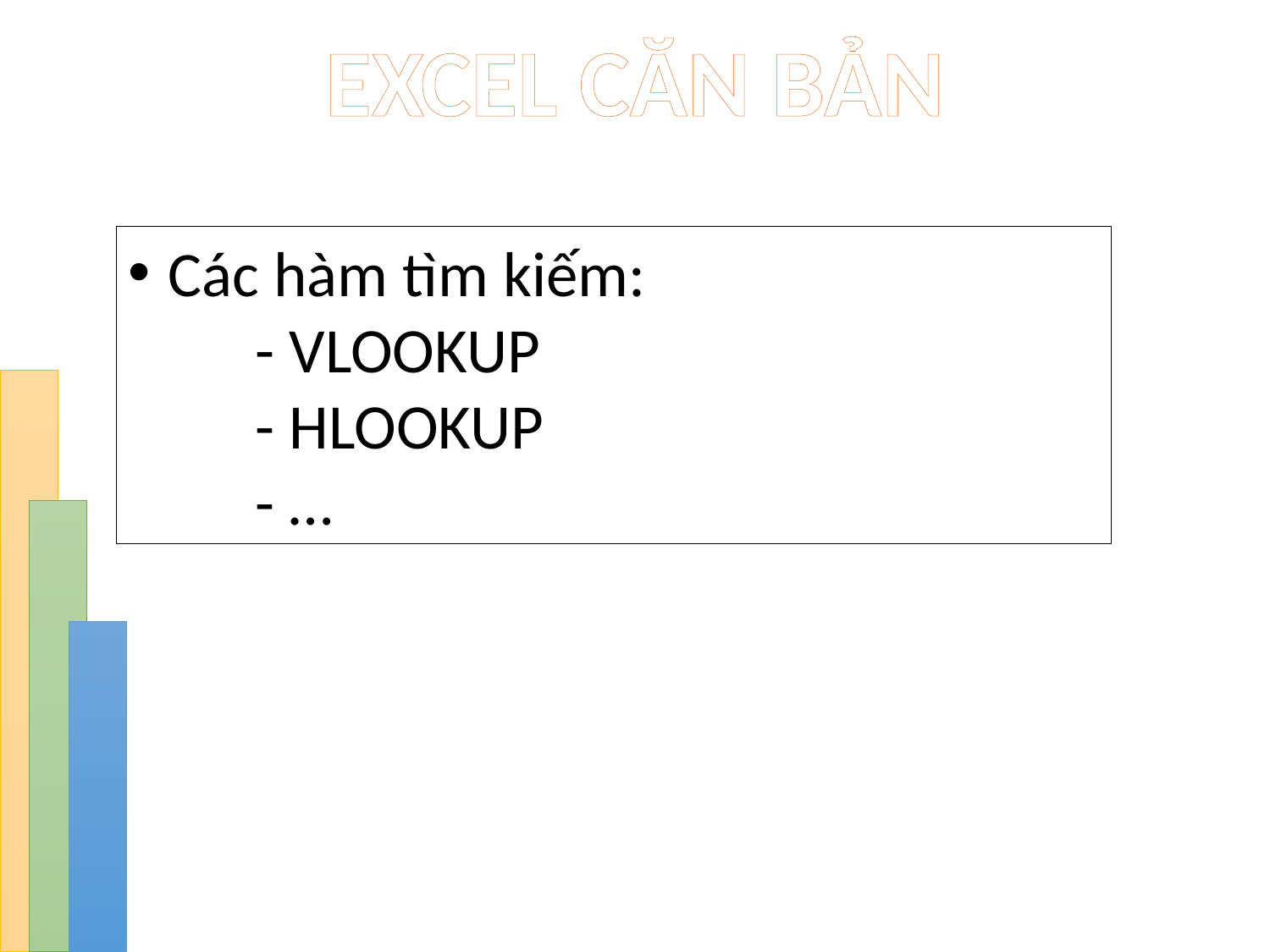

Các hàm tìm kiếm:
	- VLOOKUP
	- HLOOKUP
	- …